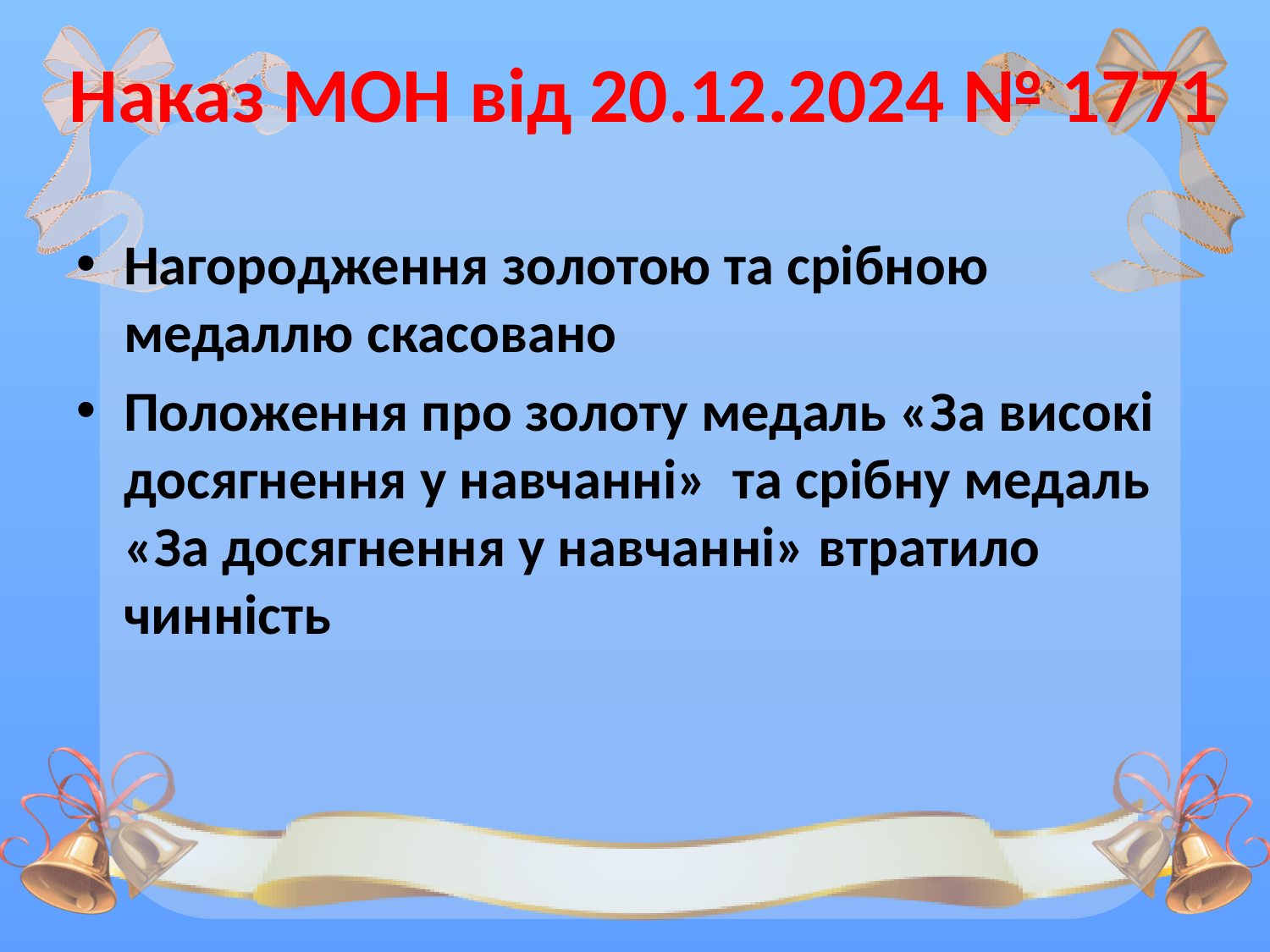

# Наказ МОН від 20.12.2024 № 1771
Нагородження золотою та срібною медаллю скасовано
Положення про золоту медаль «За високі досягнення у навчанні»  та срібну медаль «За досягнення у навчанні» втратило чинність